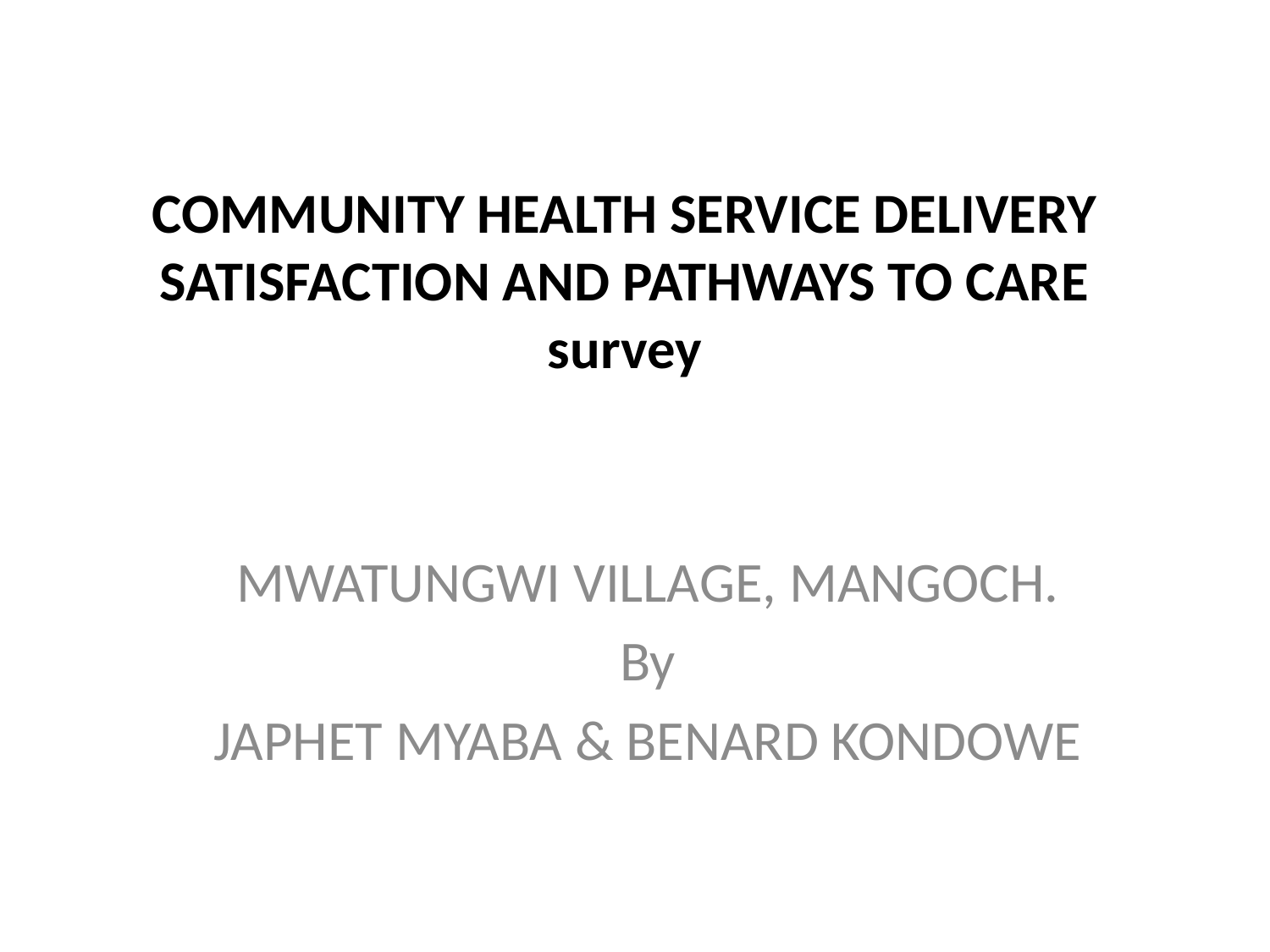

# COMMUNITY HEALTH SERVICE DELIVERY SATISFACTION AND PATHWAYS TO CARE survey
MWATUNGWI VILLAGE, MANGOCH.
By
JAPHET MYABA & BENARD KONDOWE